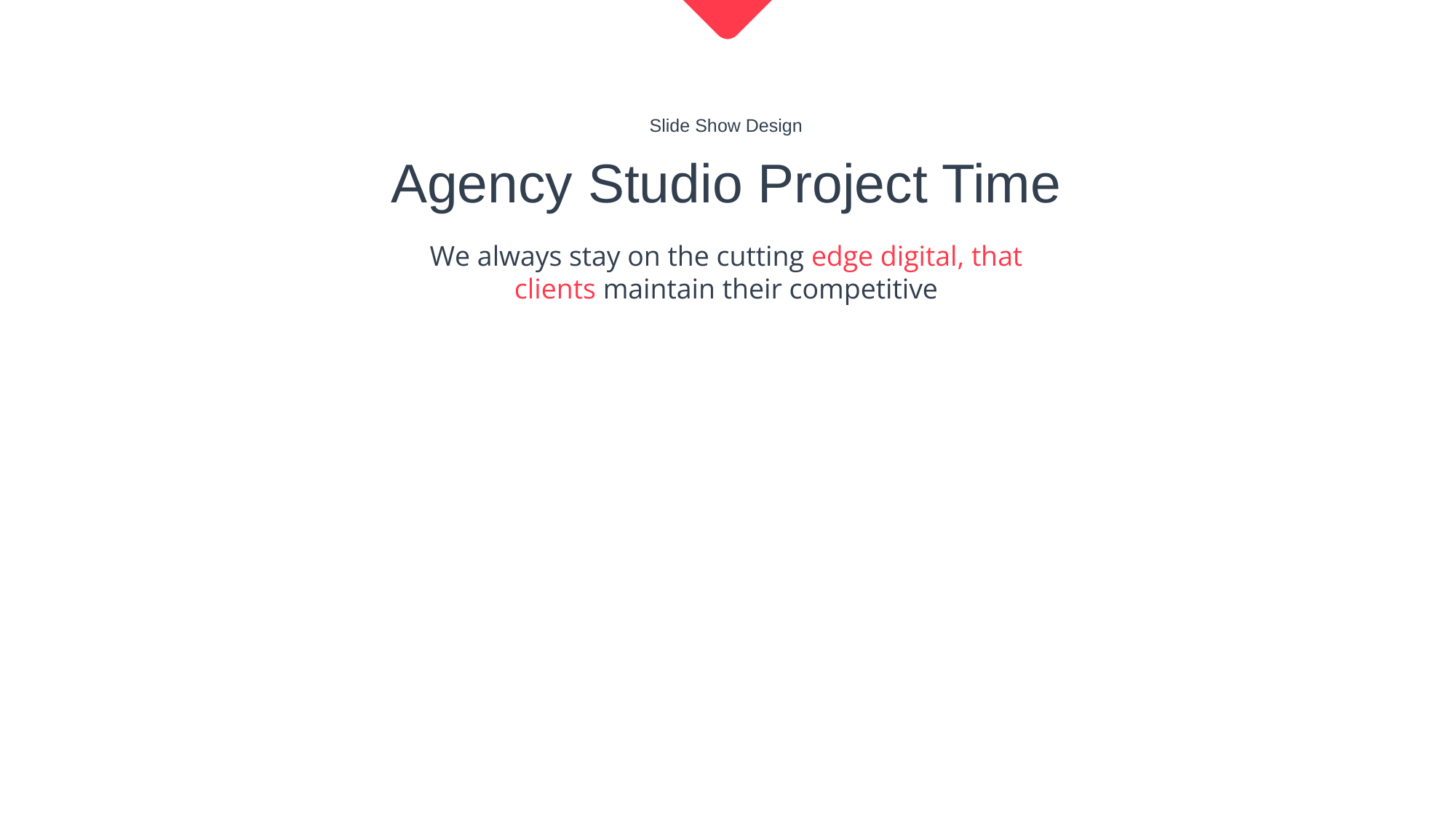

Slide Show Design
Agency Studio Project Time
We always stay on the cutting edge digital, that clients maintain their competitive